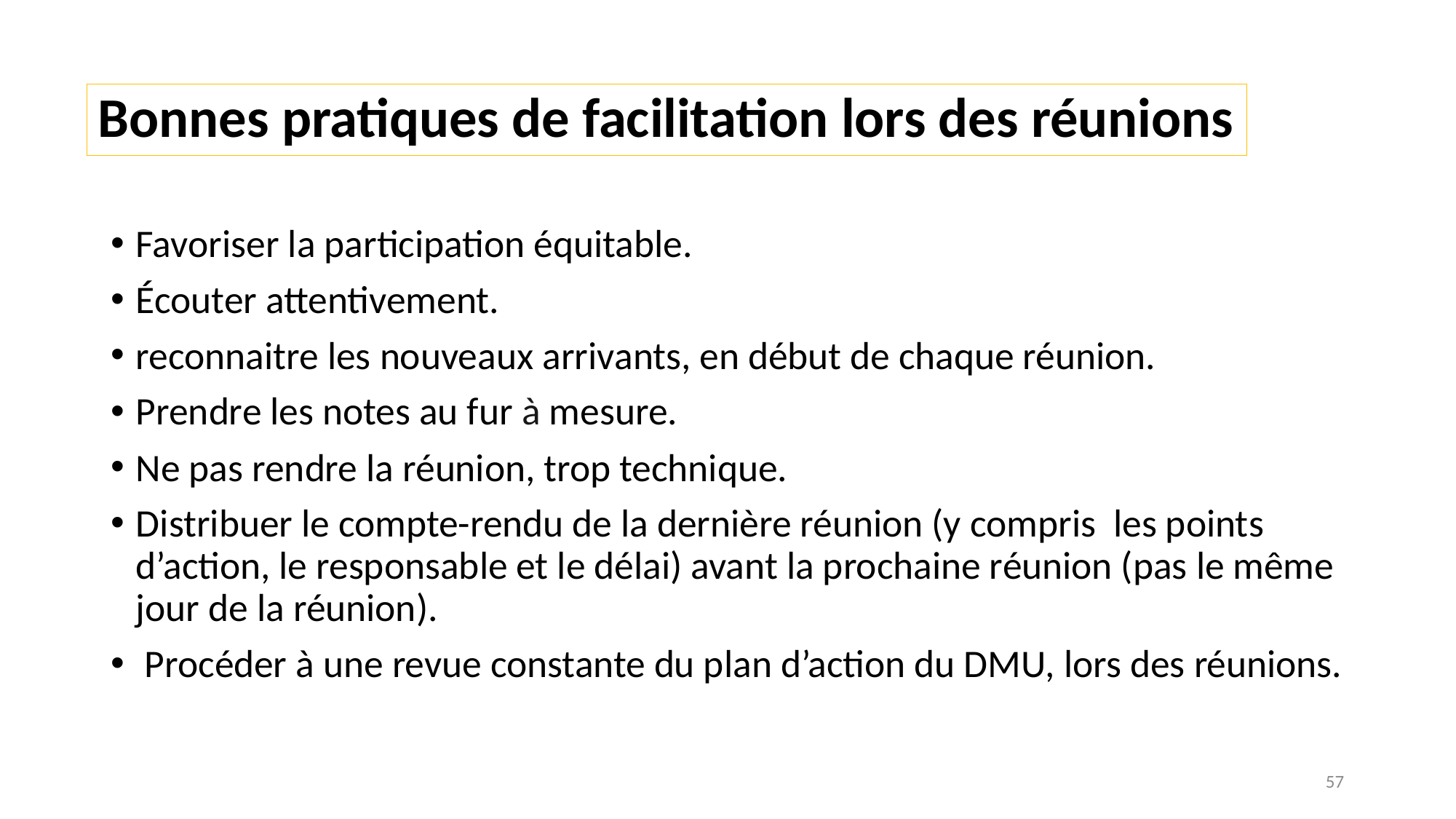

# Bonnes pratiques de facilitation lors des réunions
Favoriser la participation équitable.
Écouter attentivement.
reconnaitre les nouveaux arrivants, en début de chaque réunion.
Prendre les notes au fur à mesure.
Ne pas rendre la réunion, trop technique.
Distribuer le compte-rendu de la dernière réunion (y compris  les points d’action, le responsable et le délai) avant la prochaine réunion (pas le même jour de la réunion).
 Procéder à une revue constante du plan d’action du DMU, lors des réunions.
57